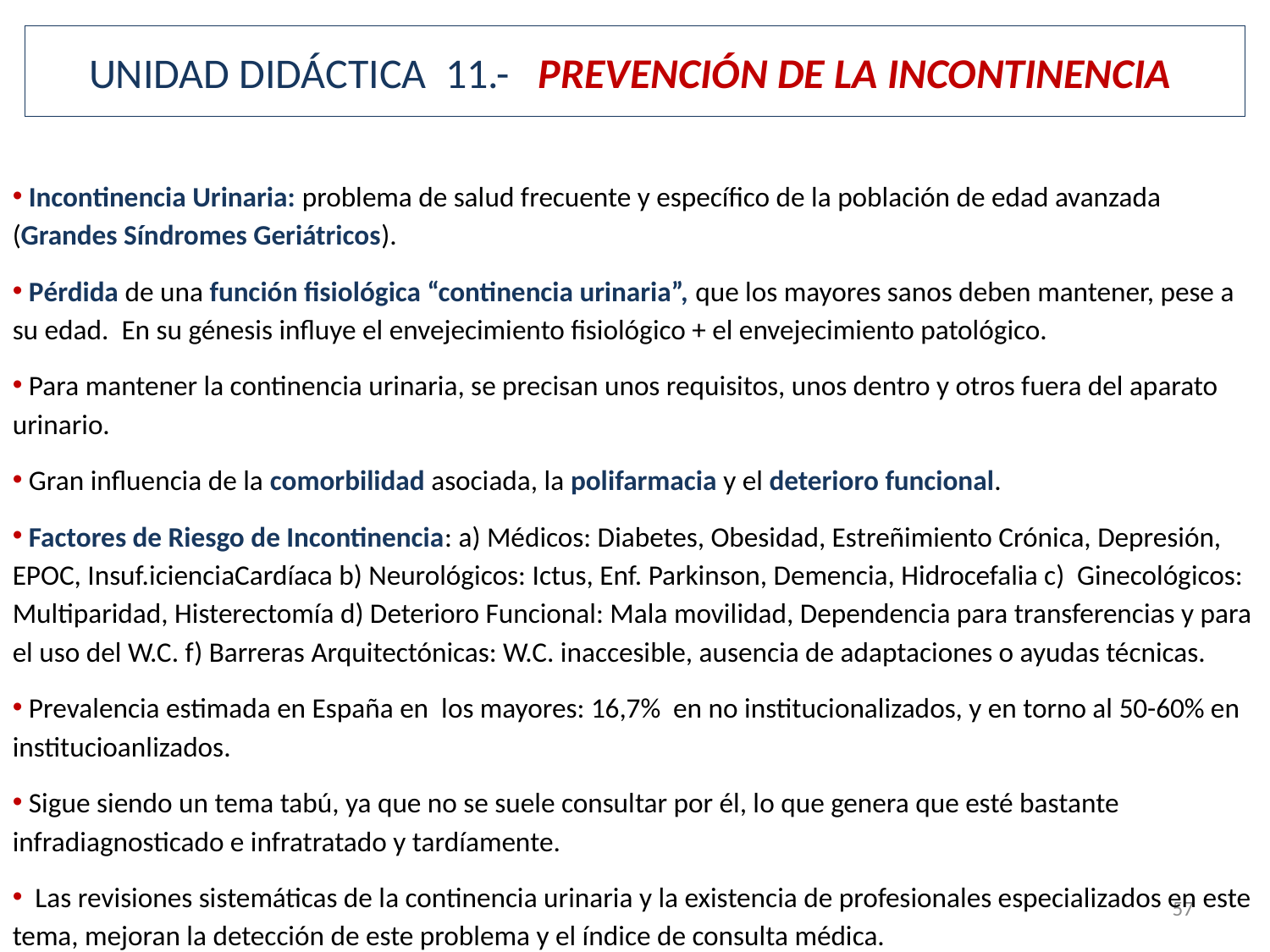

# UNIDAD DIDÁCTICA  11.-   PREVENCIÓN DE LA INCONTINENCIA

 Incontinencia Urinaria: problema de salud frecuente y específico de la población de edad avanzada (Grandes Síndromes Geriátricos).
 Pérdida de una función fisiológica “continencia urinaria”, que los mayores sanos deben mantener, pese a su edad.  En su génesis influye el envejecimiento fisiológico + el envejecimiento patológico.
 Para mantener la continencia urinaria, se precisan unos requisitos, unos dentro y otros fuera del aparato urinario.
 Gran influencia de la comorbilidad asociada, la polifarmacia y el deterioro funcional.
 Factores de Riesgo de Incontinencia: a) Médicos: Diabetes, Obesidad, Estreñimiento Crónica, Depresión, EPOC, Insuf.icienciaCardíaca b) Neurológicos: Ictus, Enf. Parkinson, Demencia, Hidrocefalia c)  Ginecológicos: Multiparidad, Histerectomía d) Deterioro Funcional: Mala movilidad, Dependencia para transferencias y para el uso del W.C. f) Barreras Arquitectónicas: W.C. inaccesible, ausencia de adaptaciones o ayudas técnicas.
 Prevalencia estimada en España en  los mayores: 16,7%  en no institucionalizados, y en torno al 50-60% en institucioanlizados.
 Sigue siendo un tema tabú, ya que no se suele consultar por él, lo que genera que esté bastante infradiagnosticado e infratratado y tardíamente.
  Las revisiones sistemáticas de la continencia urinaria y la existencia de profesionales especializados en este tema, mejoran la detección de este problema y el índice de consulta médica.

57